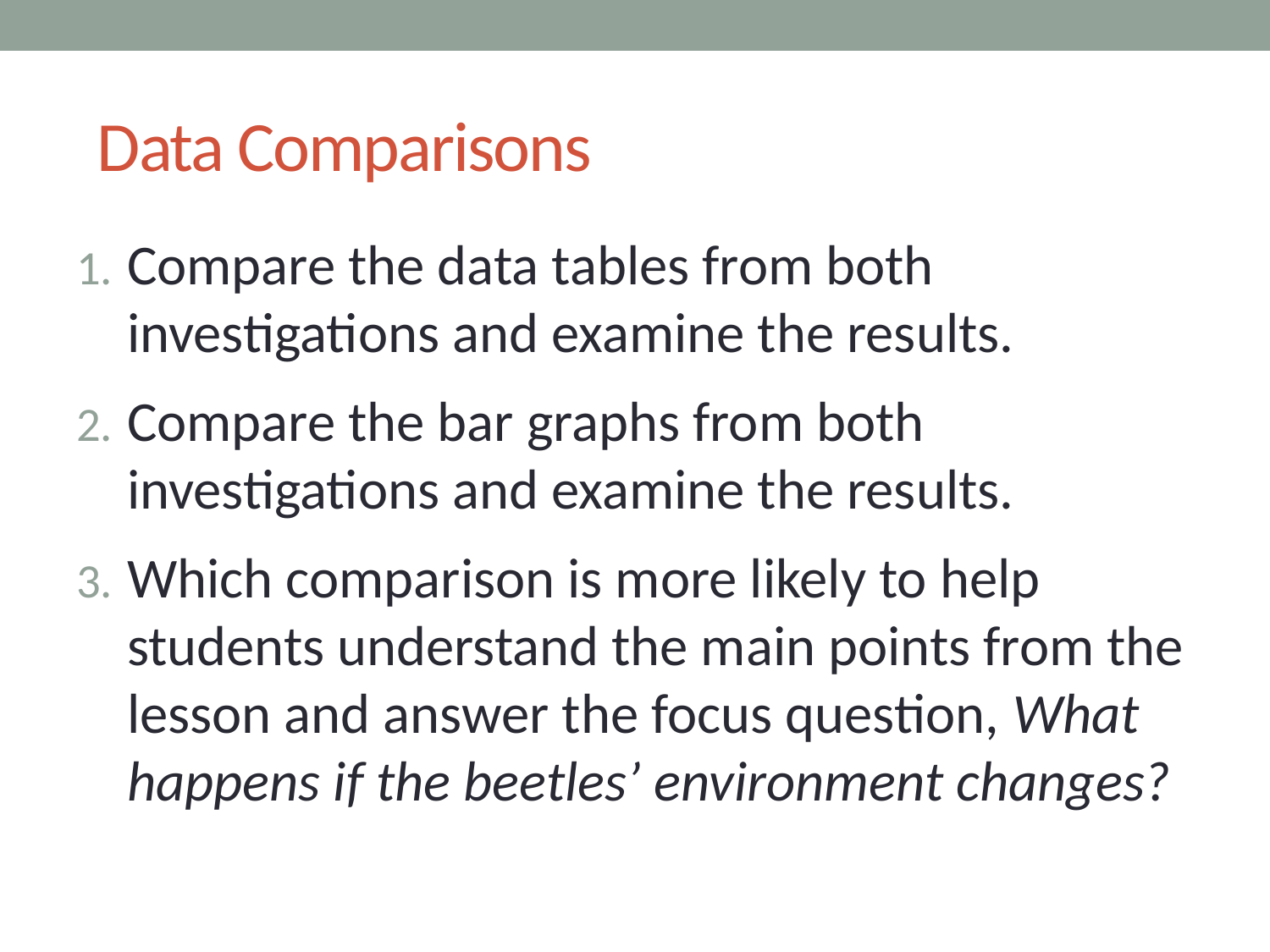

# Data Comparisons
Compare the data tables from both investigations and examine the results.
Compare the bar graphs from both investigations and examine the results.
Which comparison is more likely to help students understand the main points from the lesson and answer the focus question, What happens if the beetles’ environment changes?